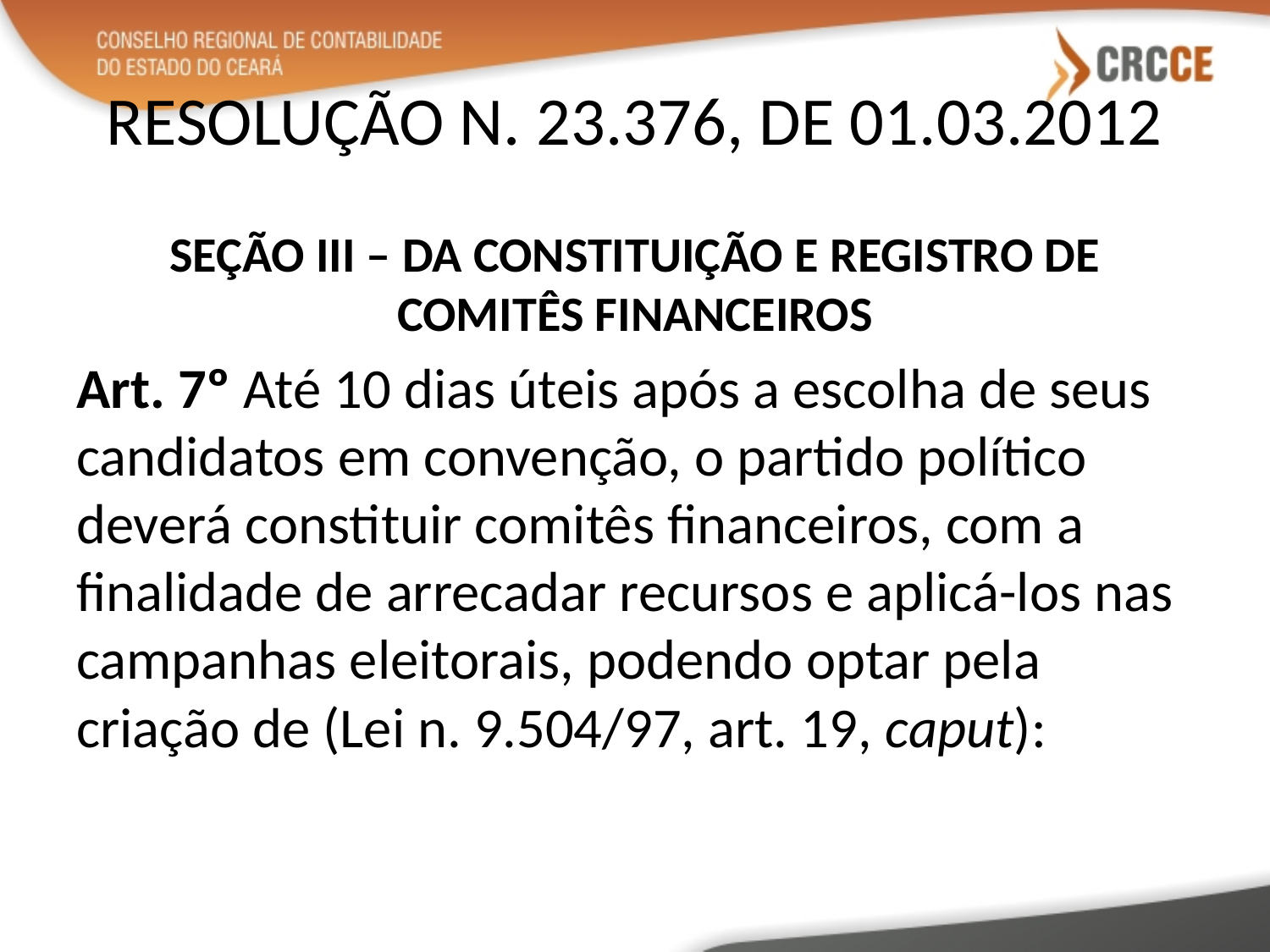

# RESOLUÇÃO N. 23.376, DE 01.03.2012
SEÇÃO III – DA CONSTITUIÇÃO E REGISTRO DE COMITÊS FINANCEIROS
Art. 7º Até 10 dias úteis após a escolha de seus candidatos em convenção, o partido político deverá constituir comitês financeiros, com a finalidade de arrecadar recursos e aplicá-los nas campanhas eleitorais, podendo optar pela criação de (Lei n. 9.504/97, art. 19, caput):